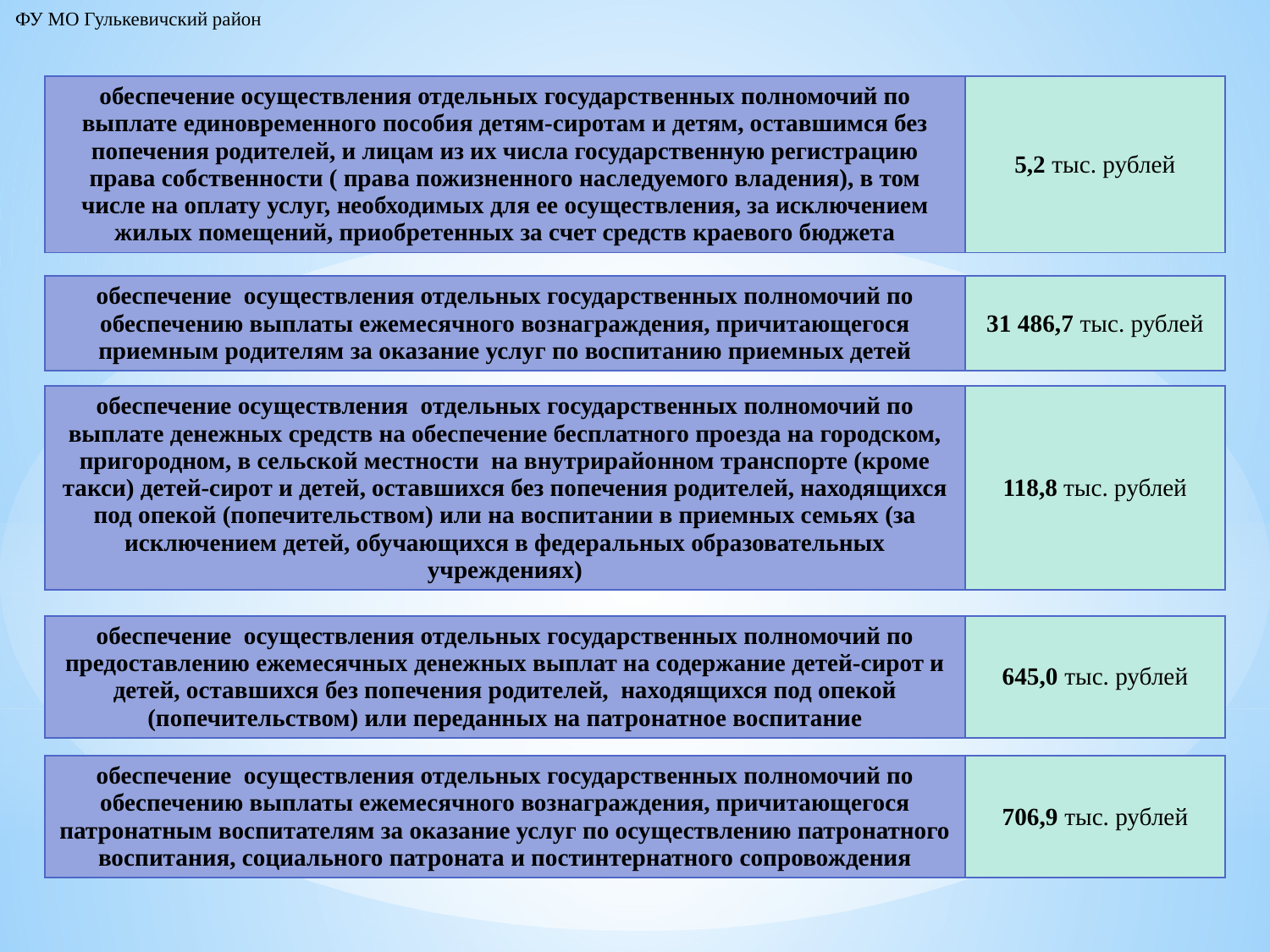

ФУ МО Гулькевичский район
| обеспечение осуществления отдельных государственных полномочий по выплате единовременного пособия детям-сиротам и детям, оставшимся без попечения родителей, и лицам из их числа государственную регистрацию права собственности ( права пожизненного наследуемого владения), в том числе на оплату услуг, необходимых для ее осуществления, за исключением жилых помещений, приобретенных за счет средств краевого бюджета | 5,2 тыс. рублей |
| --- | --- |
| обеспечение осуществления отдельных государственных полномочий по обеспечению выплаты ежемесячного вознаграждения, причитающегося приемным родителям за оказание услуг по воспитанию приемных детей | 31 486,7 тыс. рублей |
| --- | --- |
| обеспечение осуществления отдельных государственных полномочий по выплате денежных средств на обеспечение бесплатного проезда на городском, пригородном, в сельской местности на внутрирайонном транспорте (кроме такси) детей-сирот и детей, оставшихся без попечения родителей, находящихся под опекой (попечительством) или на воспитании в приемных семьях (за исключением детей, обучающихся в федеральных образовательных учреждениях) | 118,8 тыс. рублей |
| --- | --- |
| обеспечение осуществления отдельных государственных полномочий по предоставлению ежемесячных денежных выплат на содержание детей-сирот и детей, оставшихся без попечения родителей, находящихся под опекой (попечительством) или переданных на патронатное воспитание | 645,0 тыс. рублей |
| --- | --- |
| обеспечение осуществления отдельных государственных полномочий по обеспечению выплаты ежемесячного вознаграждения, причитающегося патронатным воспитателям за оказание услуг по осуществлению патронатного воспитания, социального патроната и постинтернатного сопровождения | 706,9 тыс. рублей |
| --- | --- |